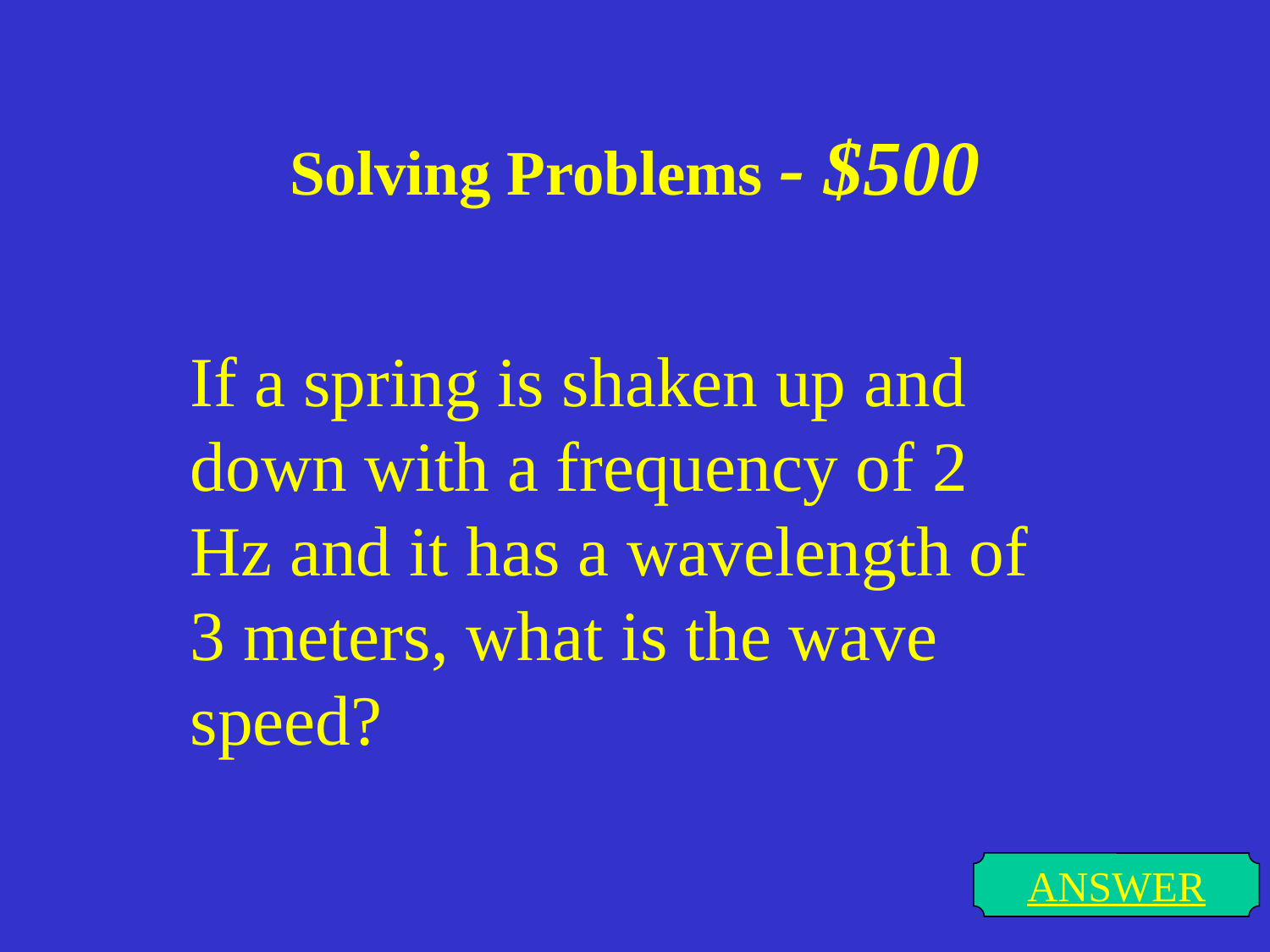

# Solving Problems - $500

If a spring is shaken up and down with a frequency of 2 Hz and it has a wavelength of 3 meters, what is the wave speed?

ANSWER